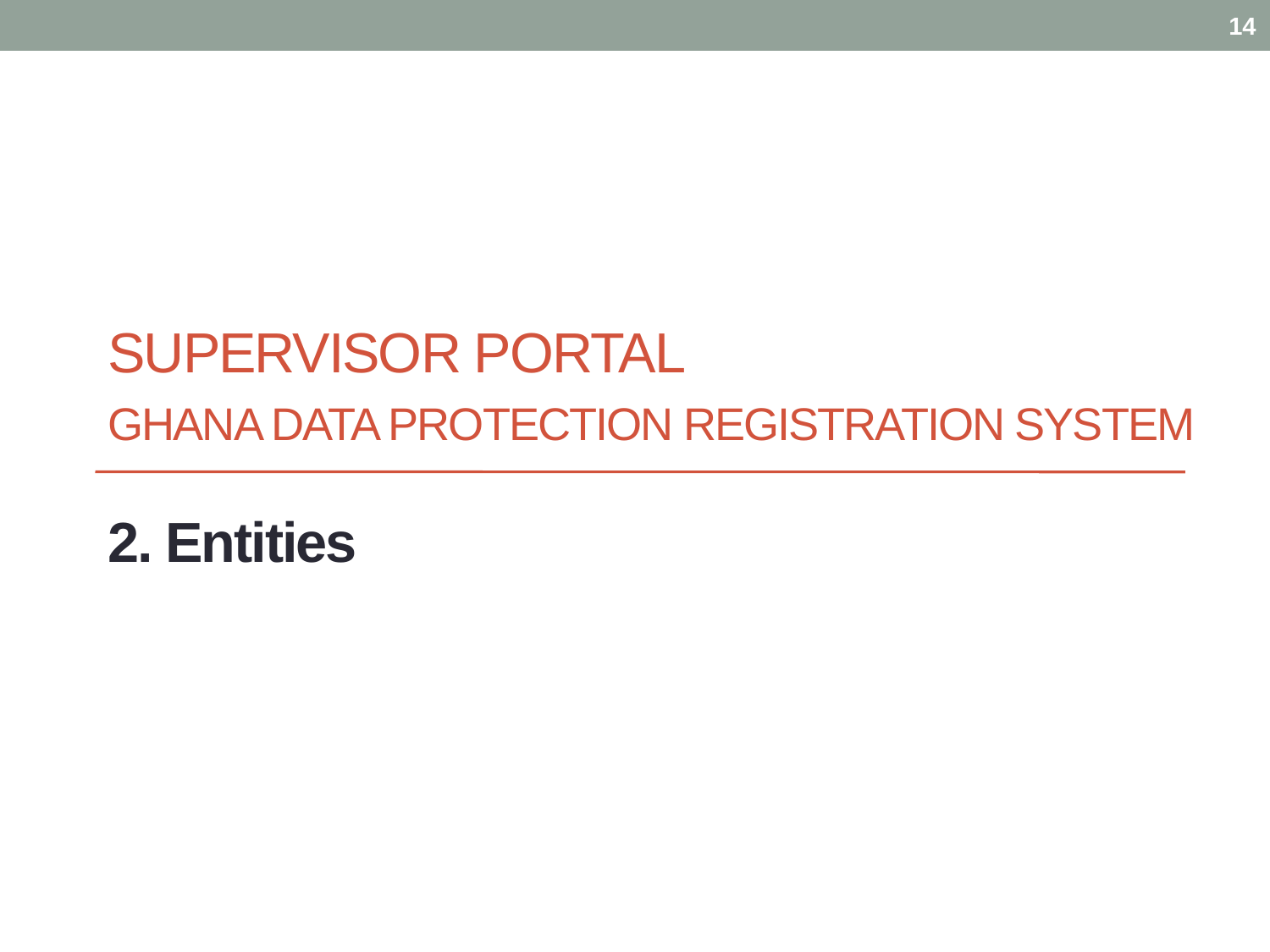

14
# SUPERVISOR PORTAL Ghana Data Protection Registration System
2. Entities